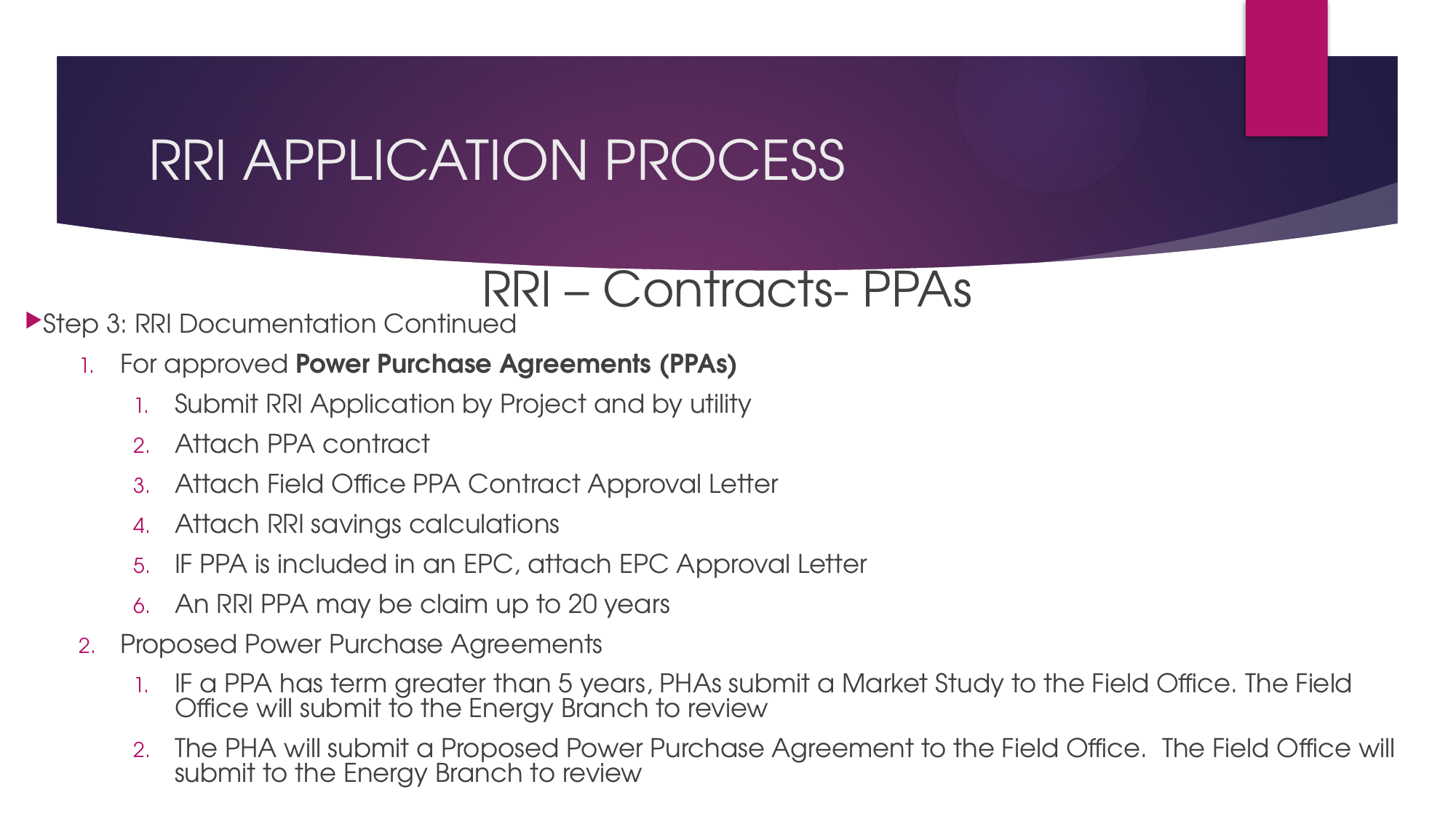

# RRI APPLICATION PROCESS
RRI – Contracts- PPAs
Step 3: RRI Documentation Continued
For approved Power Purchase Agreements (PPAs)
Submit RRI Application by Project and by utility
Attach PPA contract
Attach Field Office PPA Contract Approval Letter
Attach RRI savings calculations
IF PPA is included in an EPC, attach EPC Approval Letter
An RRI PPA may be claim up to 20 years
Proposed Power Purchase Agreements
IF a PPA has term greater than 5 years, PHAs submit a Market Study to the Field Office. The Field Office will submit to the Energy Branch to review
The PHA will submit a Proposed Power Purchase Agreement to the Field Office.  The Field Office will submit to the Energy Branch to review